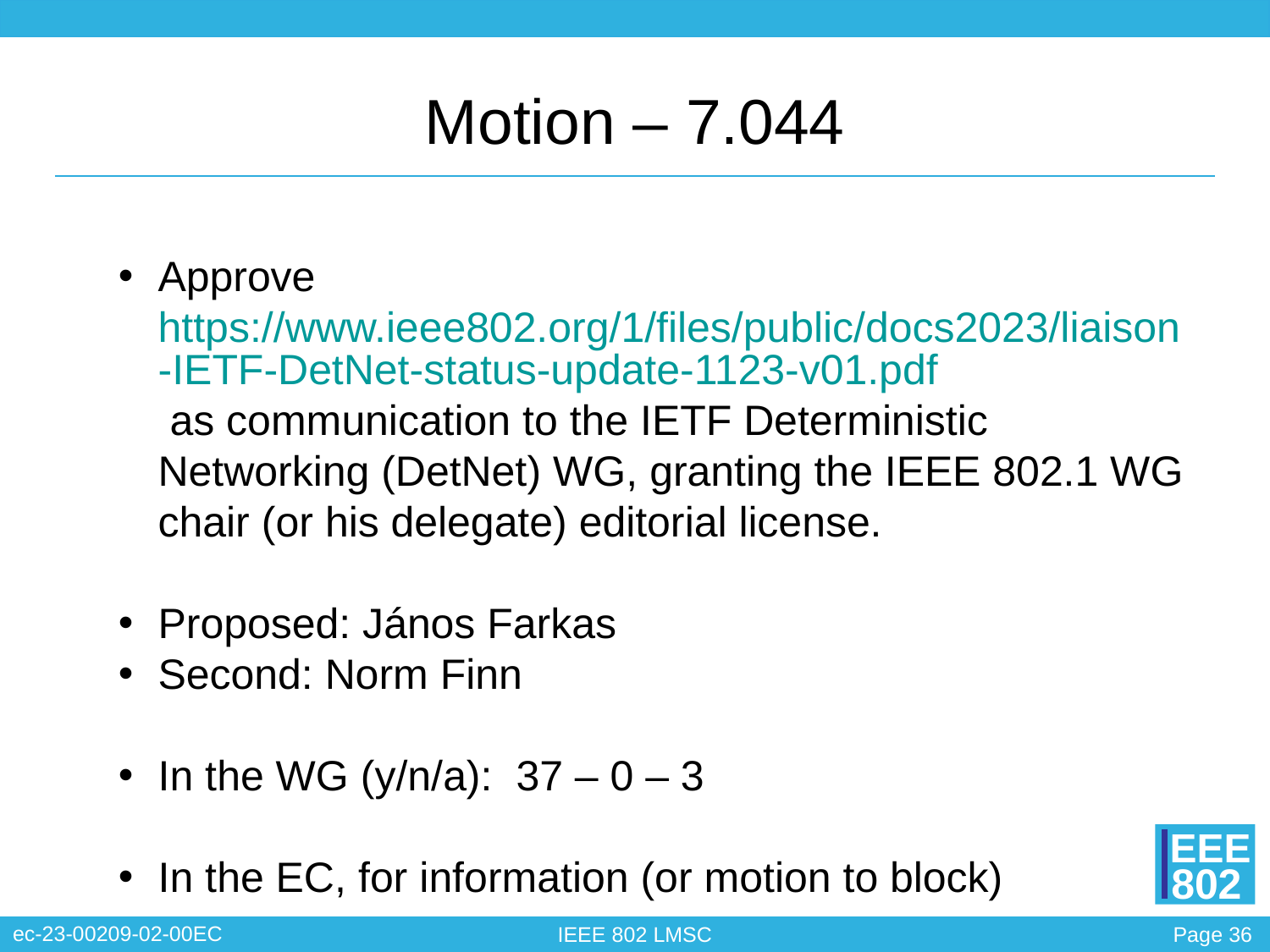

# Motion – 7.044
Approve https://www.ieee802.org/1/files/public/docs2023/liaison-IETF-DetNet-status-update-1123-v01.pdf as communication to the IETF Deterministic Networking (DetNet) WG, granting the IEEE 802.1 WG chair (or his delegate) editorial license.

Proposed: János Farkas
Second: Norm Finn

In the WG (y/n/a):  37 – 0 – 3

In the EC, for information (or motion to block)